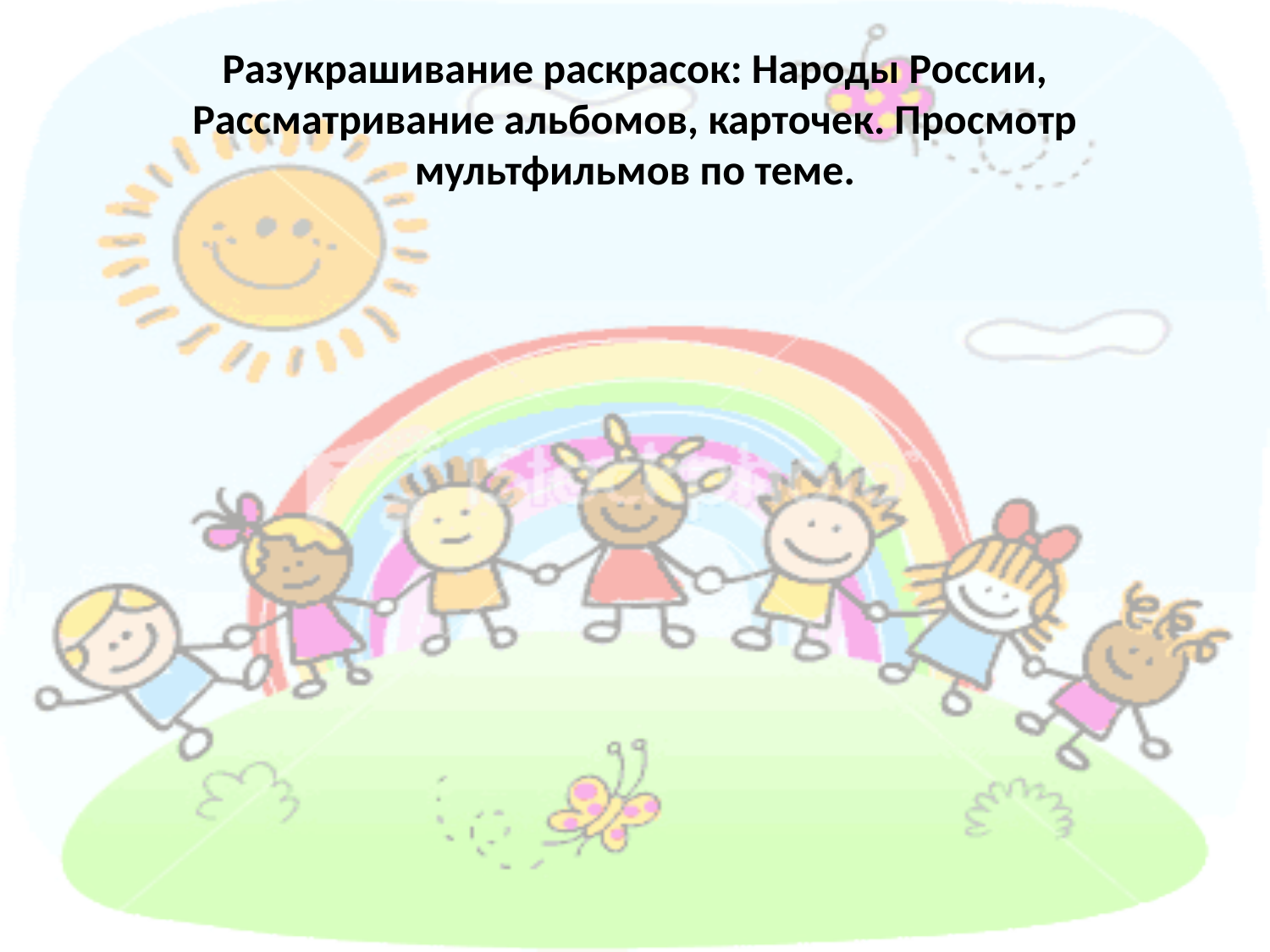

# Разукрашивание раскрасок: Народы России, Рассматривание альбомов, карточек. Просмотр мультфильмов по теме.